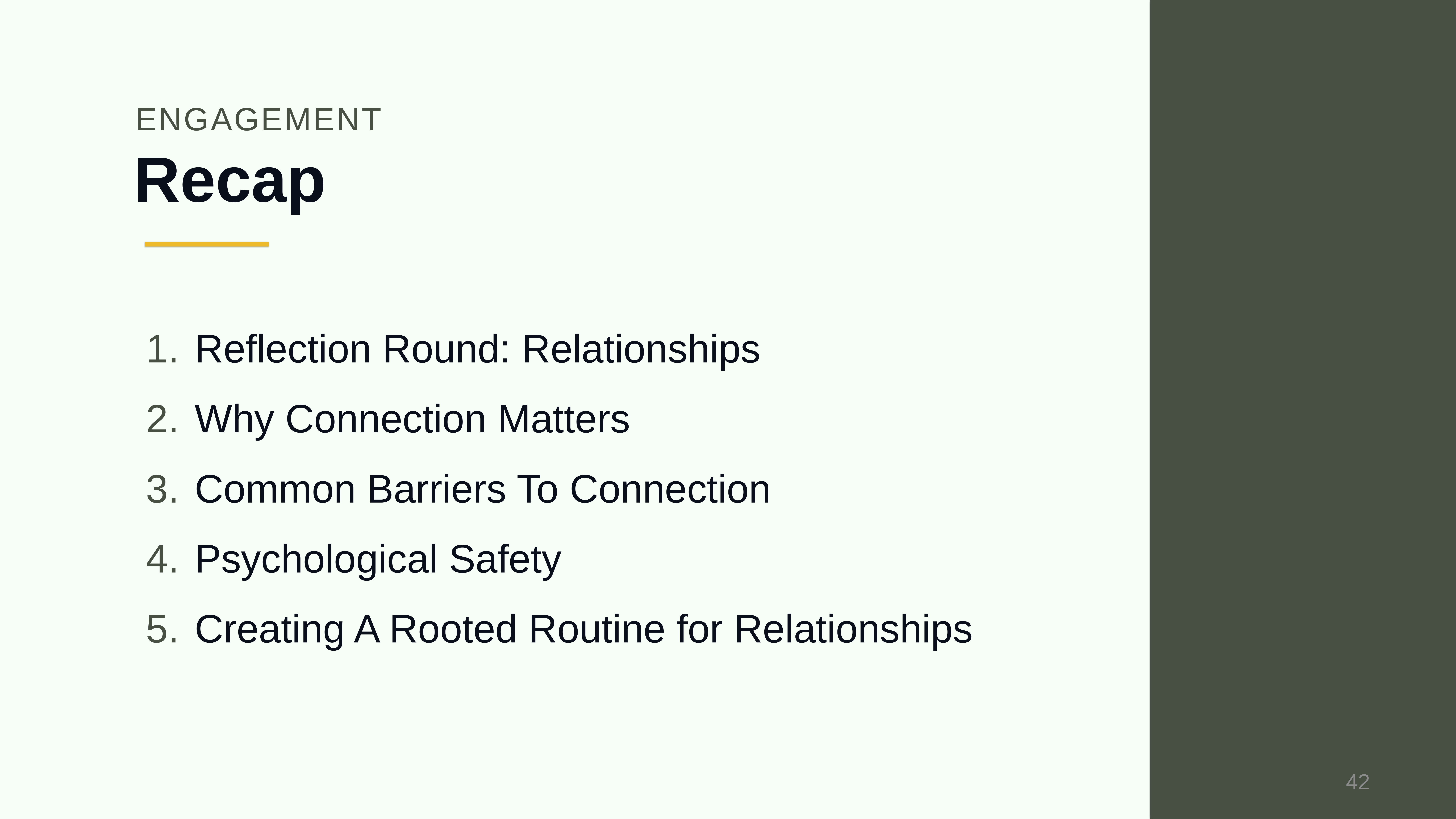

ENGAGEMENT
# Recap

Reflection Round: Relationships
Why Connection Matters
Common Barriers To Connection
Psychological Safety
Creating A Rooted Routine for Relationships
42